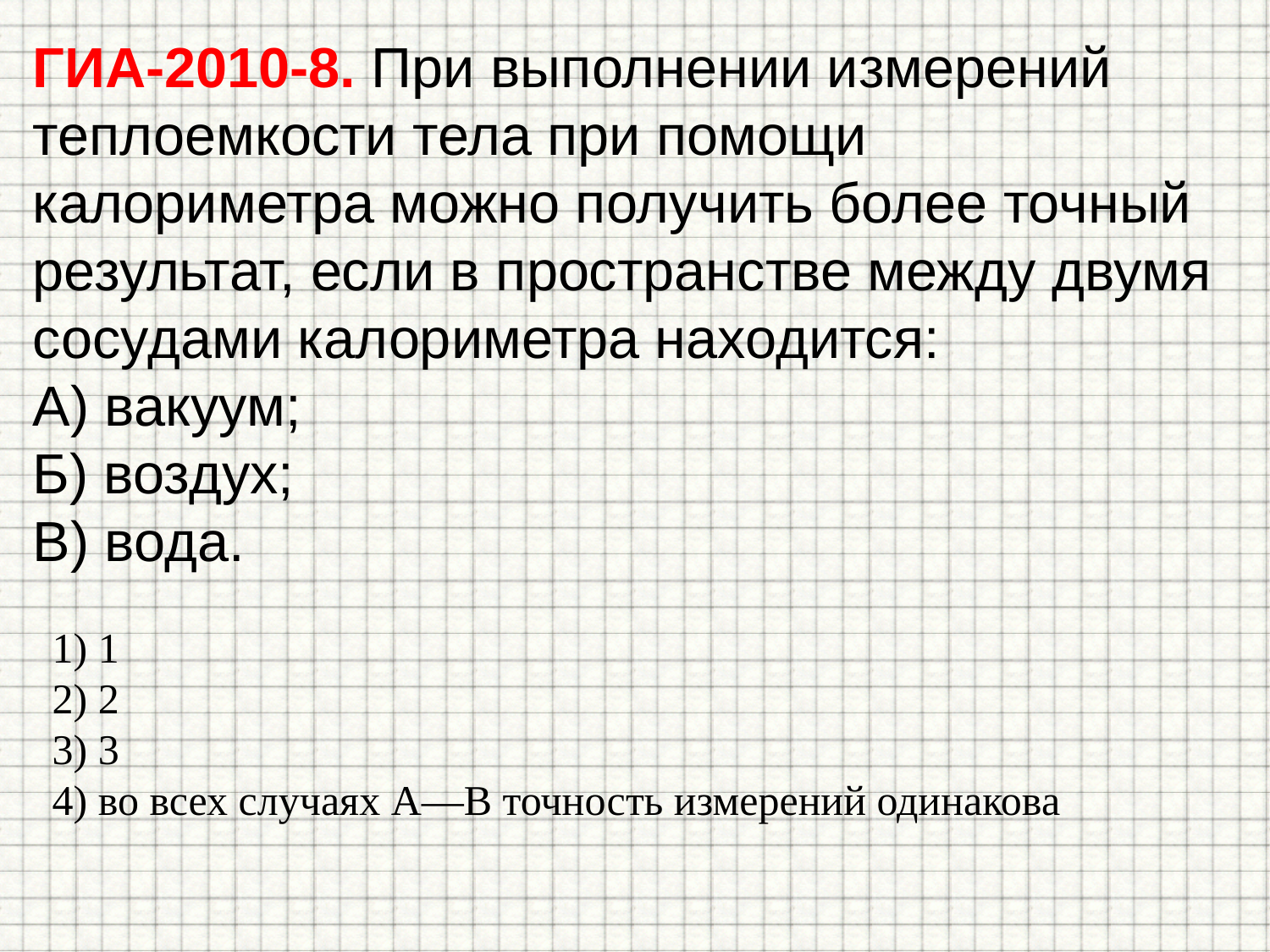

# ГИА-2010-8. При выполнении измерений теплоемкости тела при помощи калориметра можно получить более точный результат, если в пространстве между двумя сосудами калориметра находится: A) вакуум; Б) воздух; B) вода.

1) 1
2) 2
3) 3
4) во всех случаях А—В точность измерений одинакова